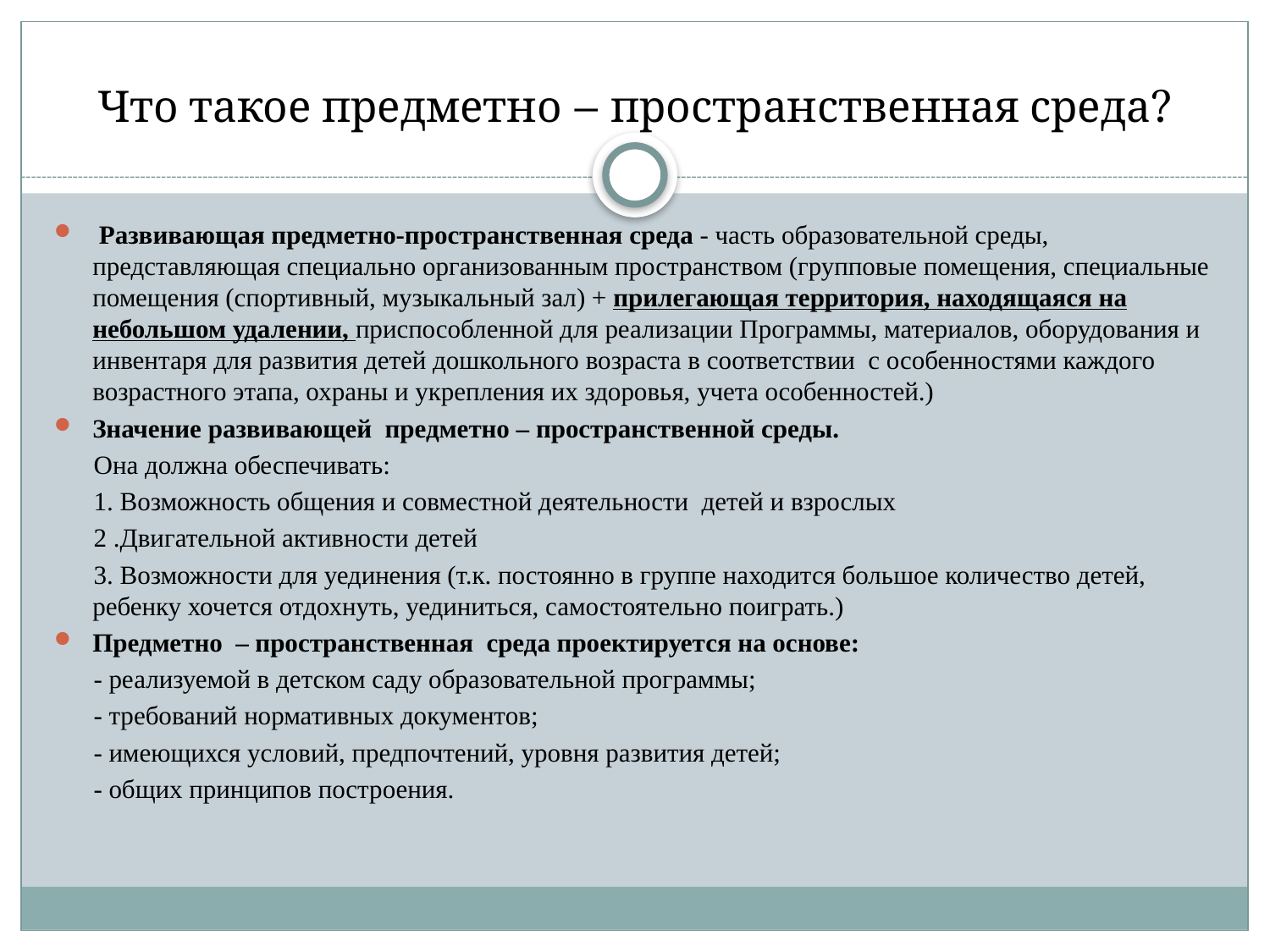

# Что такое предметно – пространственная среда?
 Развивающая предметно-пространственная среда - часть образовательной среды, представляющая специально организованным пространством (групповые помещения, специальные помещения (спортивный, музыкальный зал) + прилегающая территория, находящаяся на небольшом удалении, приспособленной для реализации Программы, материалов, оборудования и инвентаря для развития детей дошкольного возраста в соответствии  с особенностями каждого возрастного этапа, охраны и укрепления их здоровья, учета особенностей.)
Значение развивающей  предметно – пространственной среды.
      Она должна обеспечивать:
      1. Возможность общения и совместной деятельности  детей и взрослых
      2 .Двигательной активности детей
      3. Возможности для уединения (т.к. постоянно в группе находится большое количество детей, ребенку хочется отдохнуть, уединиться, самостоятельно поиграть.)
Предметно  – пространственная  среда проектируется на основе:
      - реализуемой в детском саду образовательной программы;
      - требований нормативных документов;
      - имеющихся условий, предпочтений, уровня развития детей;
      - общих принципов построения.